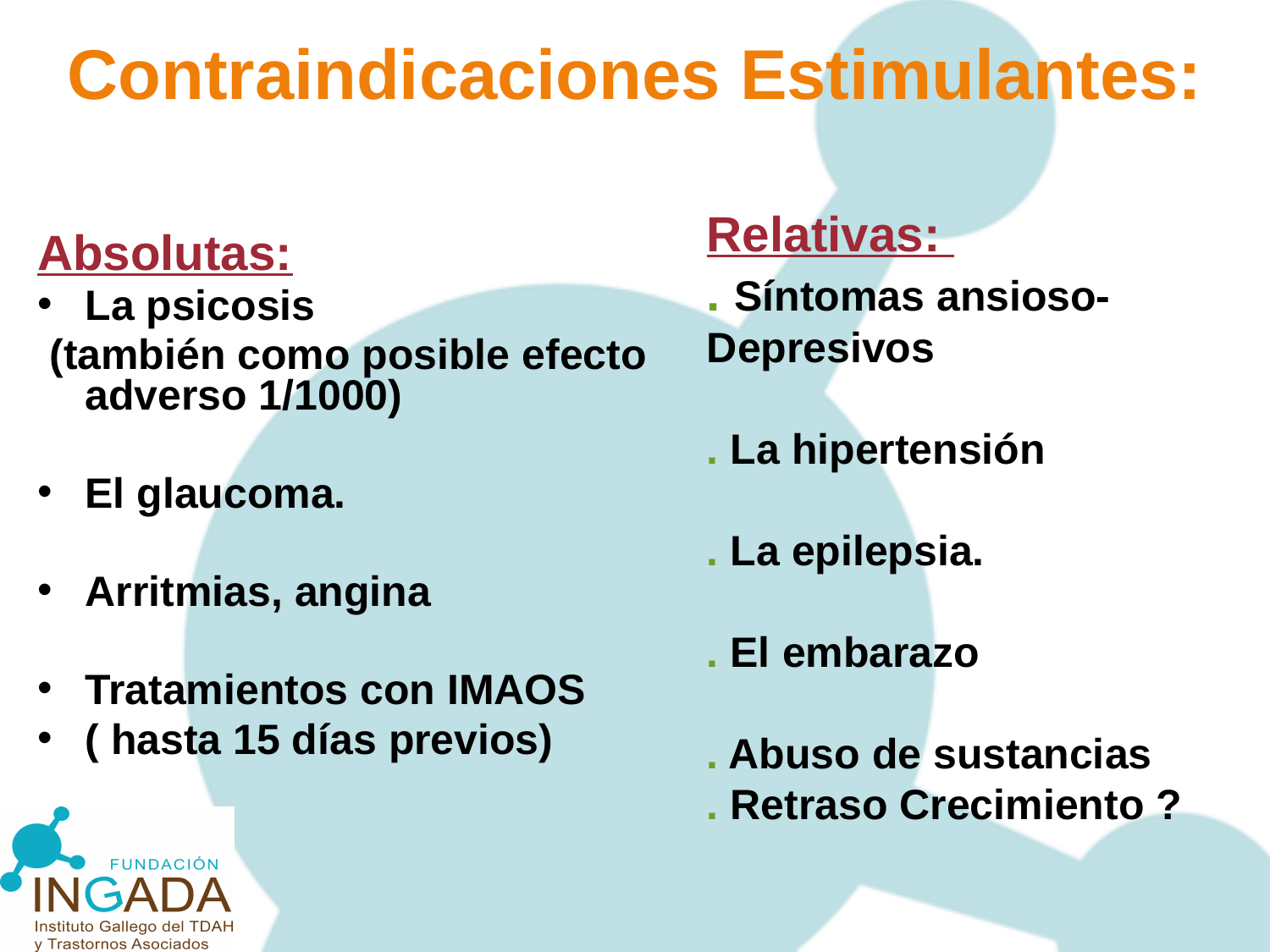

# Contraindicaciones Estimulantes:
Relativas:
. Síntomas ansioso-
Depresivos

. La hipertensión

. La epilepsia.

. El embarazo

. Abuso de sustancias
. Retraso Crecimiento ?

Absolutas:
La psicosis
 (también como posible efecto adverso 1/1000)

El glaucoma.

Arritmias, angina

Tratamientos con IMAOS
( hasta 15 días previos)